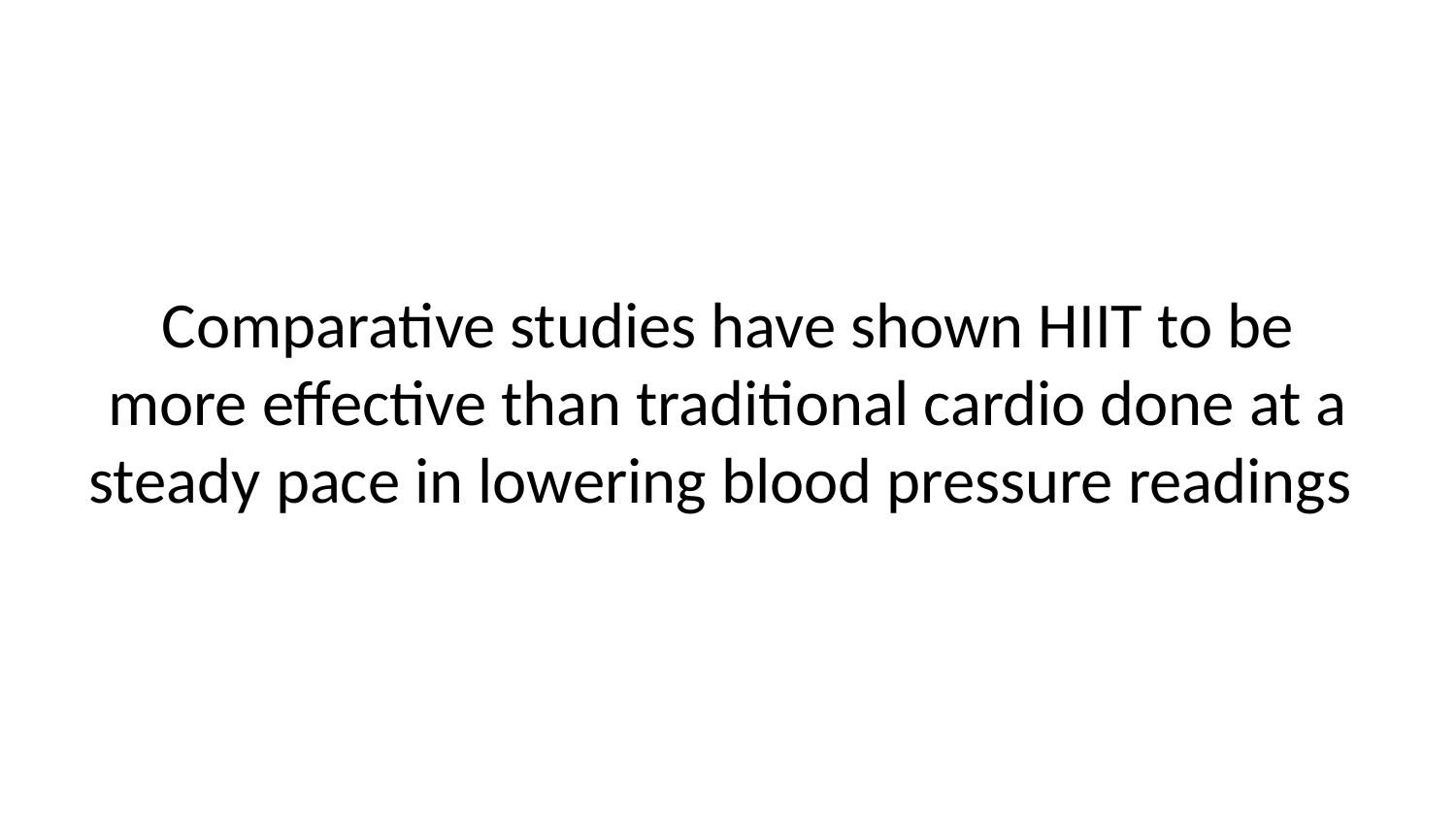

Comparative studies have shown HIIT to be more effective than traditional cardio done at a steady pace in lowering blood pressure readings